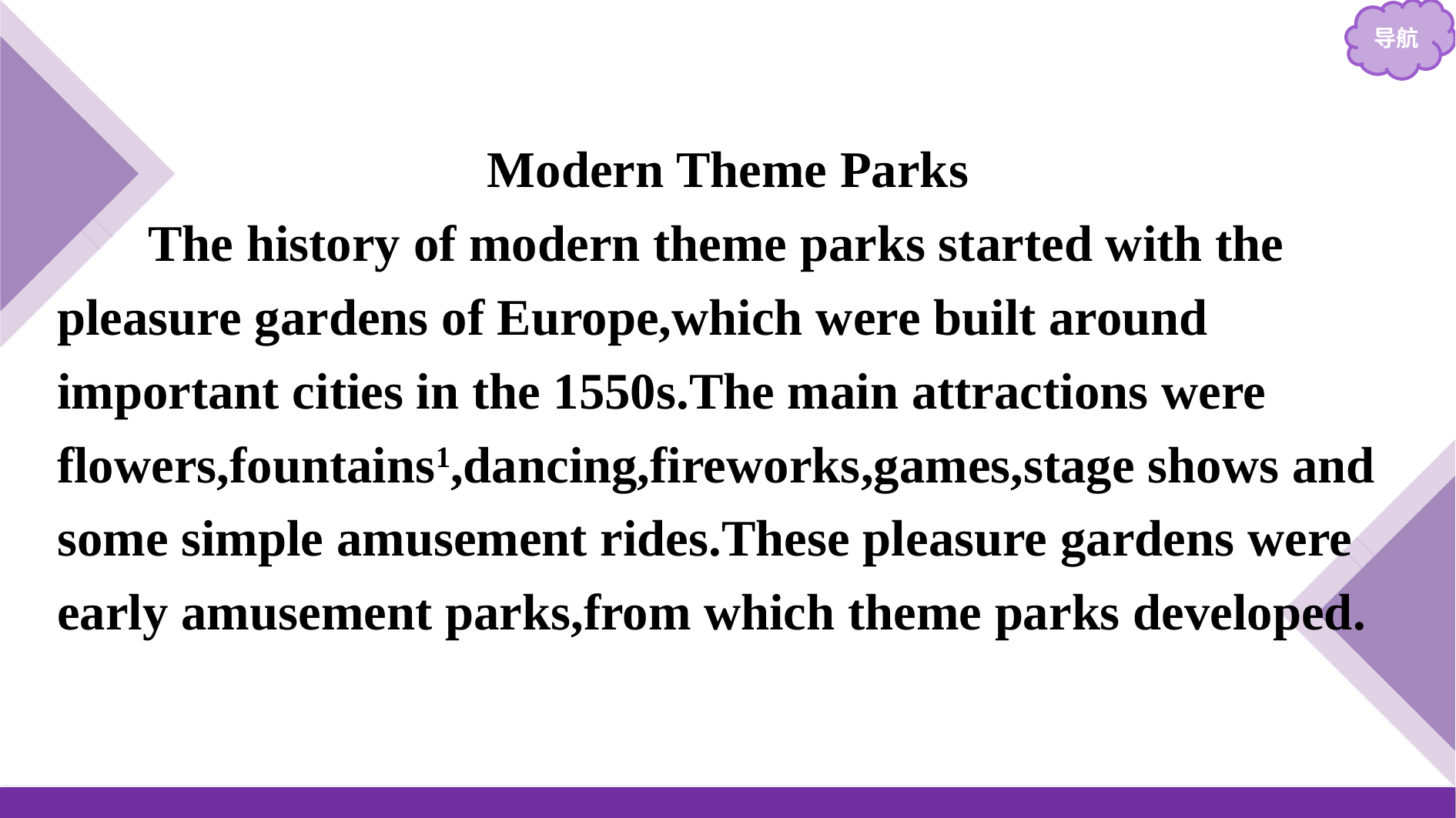

Modern Theme Parks
The history of modern theme parks started with the pleasure gardens of Europe,which were built around important cities in the 1550s.The main attractions were flowers,fountains1,dancing,fireworks,games,stage shows and some simple amusement rides.These pleasure gardens were early amusement parks,from which theme parks developed.